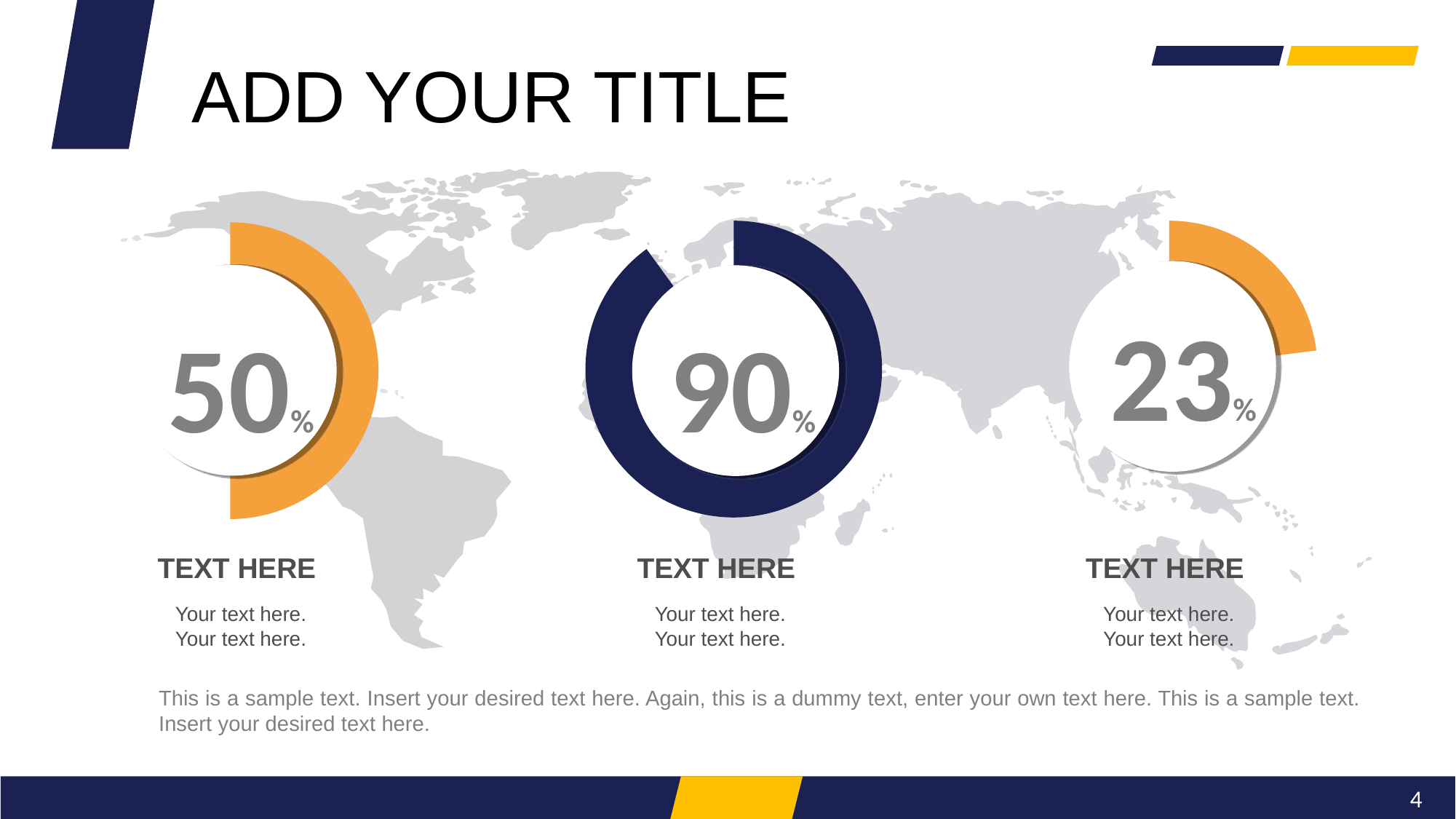

ADD YOUR TITLE

### Chart

| Category | SALE |
|---|---|
| A | 9.0 |
|  | None |
| B | 1.0 |
90%

### Chart

| Category | SALE |
|---|---|
| A | 23.0 |
|  | None |
| B | 77.0 |
23%

### Chart

| Category | SALE |
|---|---|
| A | 5.0 |
|  | None |
| B | 5.0 |
50%
TEXT HERE
Your text here.
Your text here.
TEXT HERE
Your text here.
Your text here.
TEXT HERE
Your text here.
Your text here.
This is a sample text. Insert your desired text here. Again, this is a dummy text, enter your own text here. This is a sample text. Insert your desired text here.
4